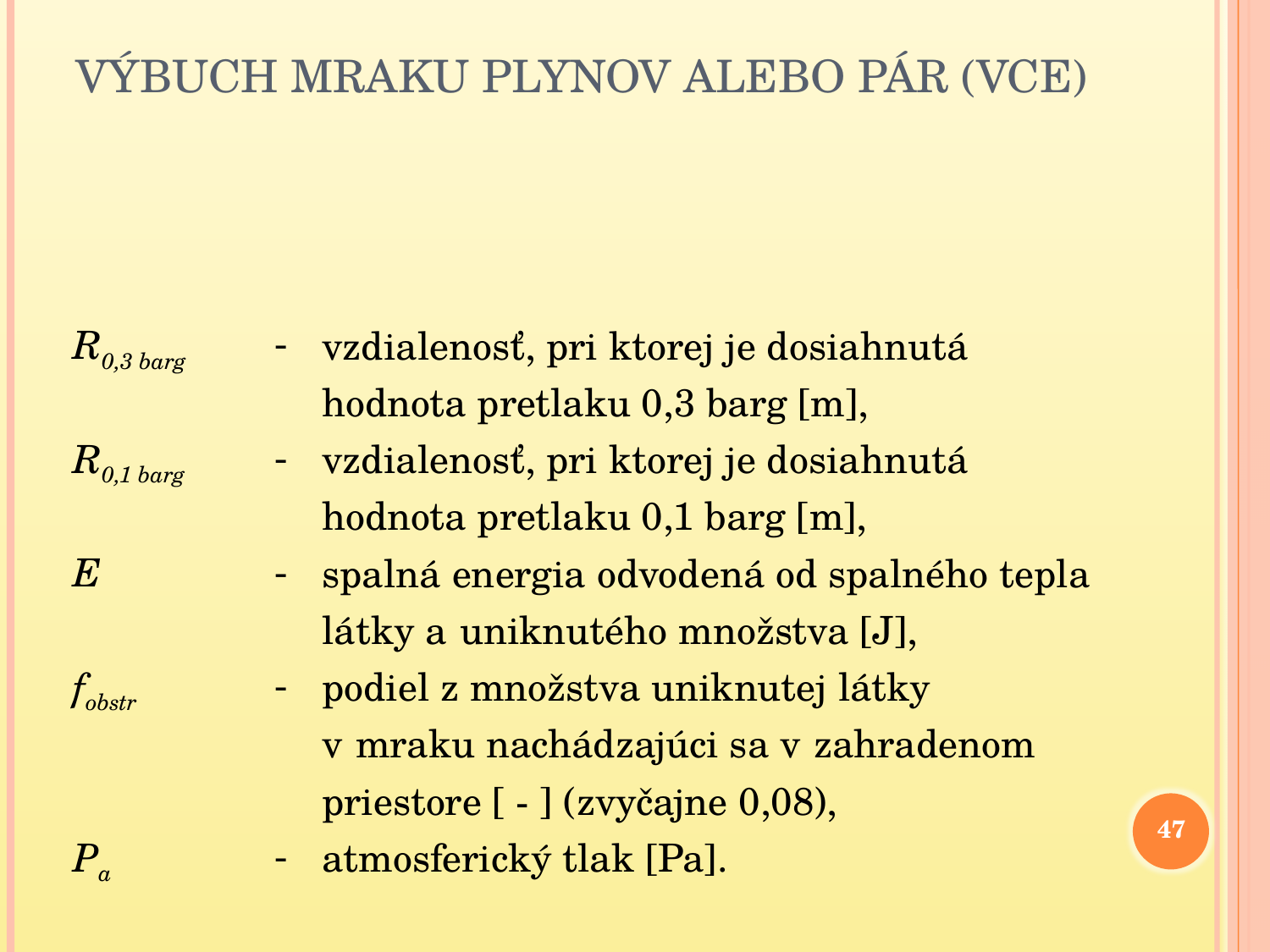

# Výbuch mraku plynov alebo pár (VCE)
| R0,3 barg | vzdialenosť, pri ktorej je dosiahnutá hodnota pretlaku 0,3 barg [m], |
| --- | --- |
| R0,1 barg | vzdialenosť, pri ktorej je dosiahnutá hodnota pretlaku 0,1 barg [m], |
| E | spalná energia odvodená od spalného tepla látky a uniknutého množstva [J], |
| fobstr | podiel z množstva uniknutej látky v mraku nachádzajúci sa v zahradenom priestore [ - ] (zvyčajne 0,08), |
| Pa | atmosferický tlak [Pa]. |
47